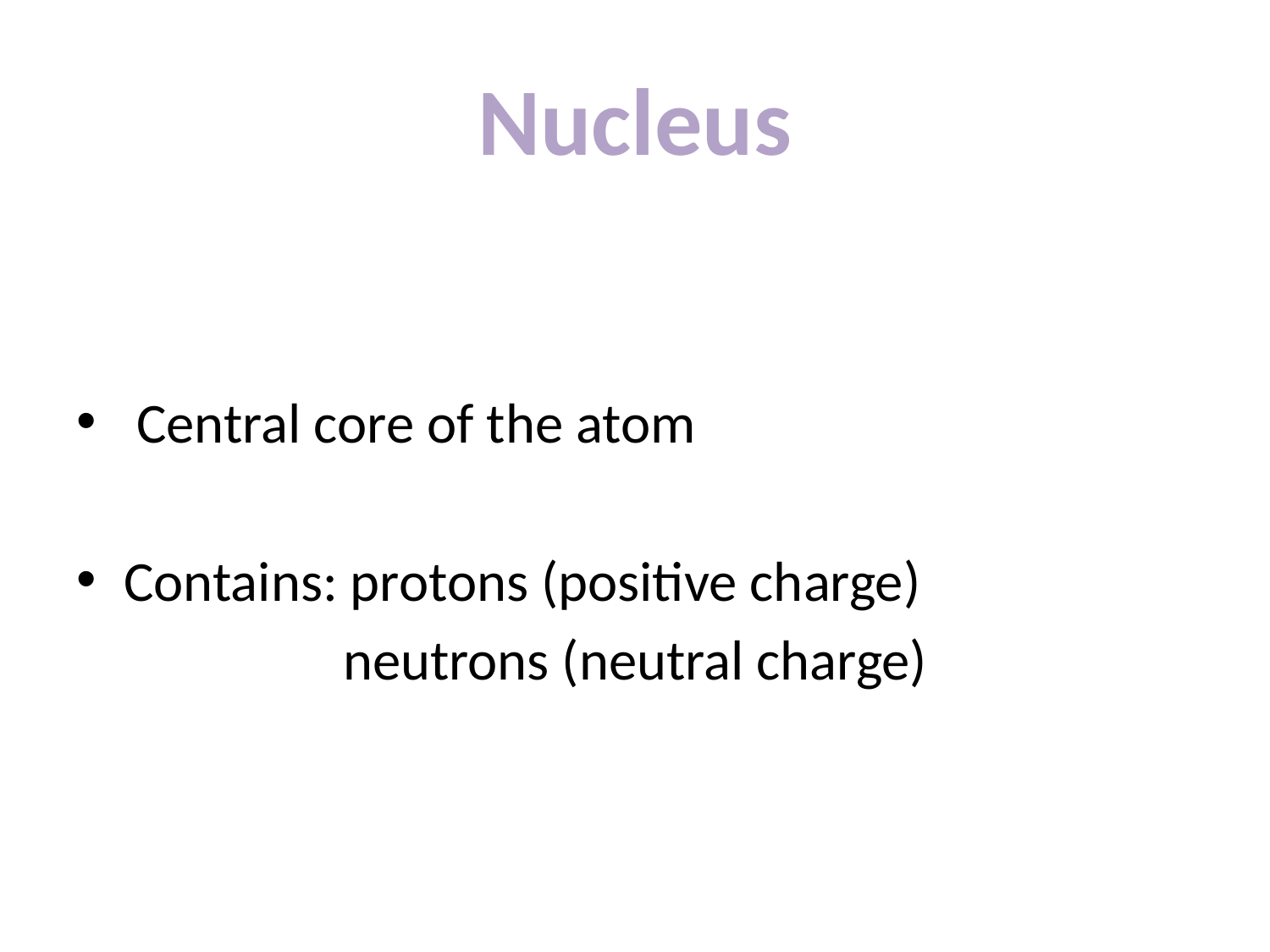

# Nucleus

 Central core of the atom

Contains: protons (positive charge)
                     neutrons (neutral charge)